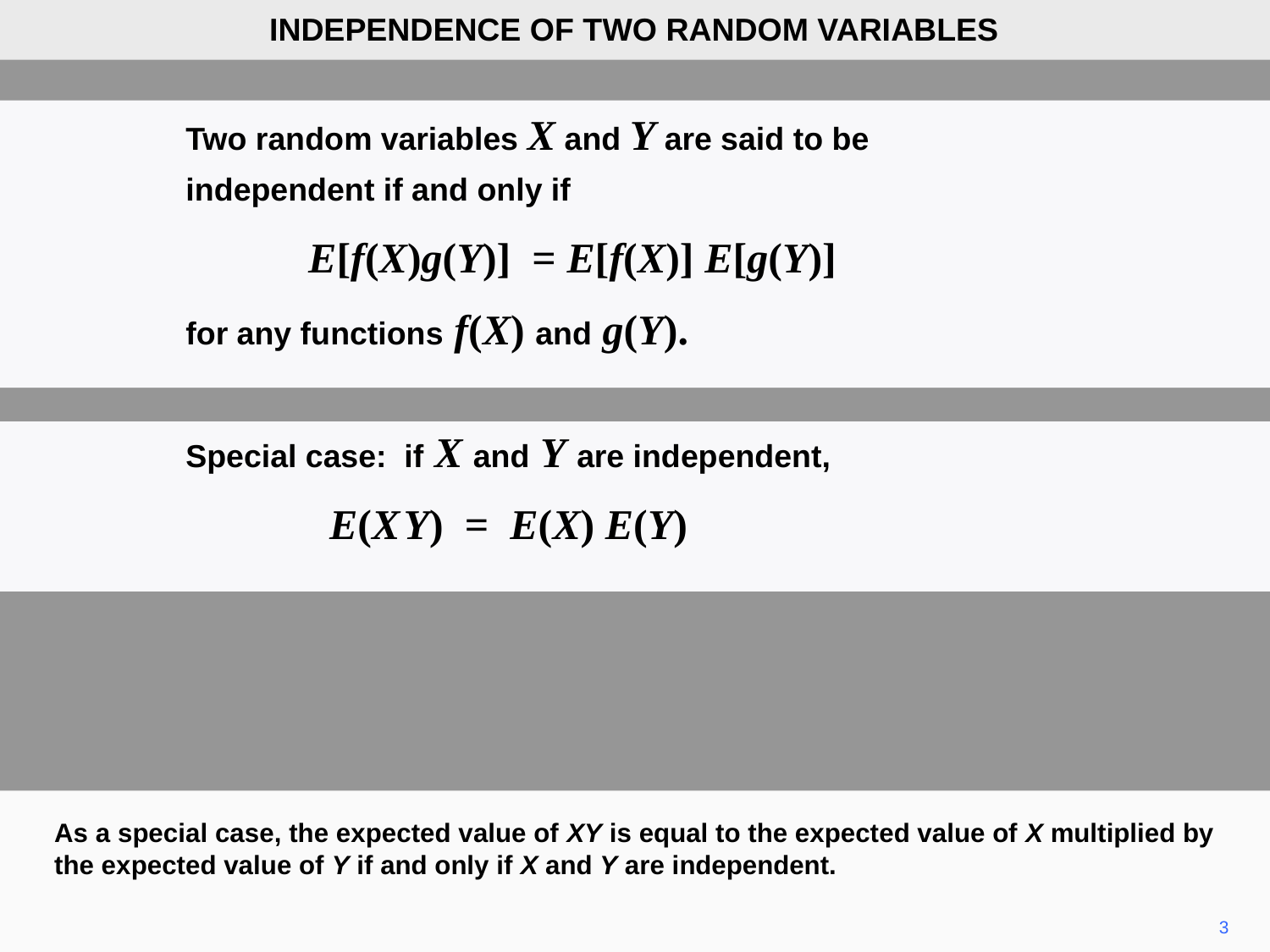

INDEPENDENCE OF TWO RANDOM VARIABLES

	Two random variables X and Y are said to be
	independent if and only if
		E[f(X)g(Y)]  = E[f(X)] E[g(Y)]
	for any functions f(X) and g(Y).

	Special case:  if X and Y are independent,
		  E(X Y)  =  E(X) E(Y)

As a special case, the expected value of XY is equal to the expected value of X multiplied by the expected value of Y if and only if X and Y are independent.
3